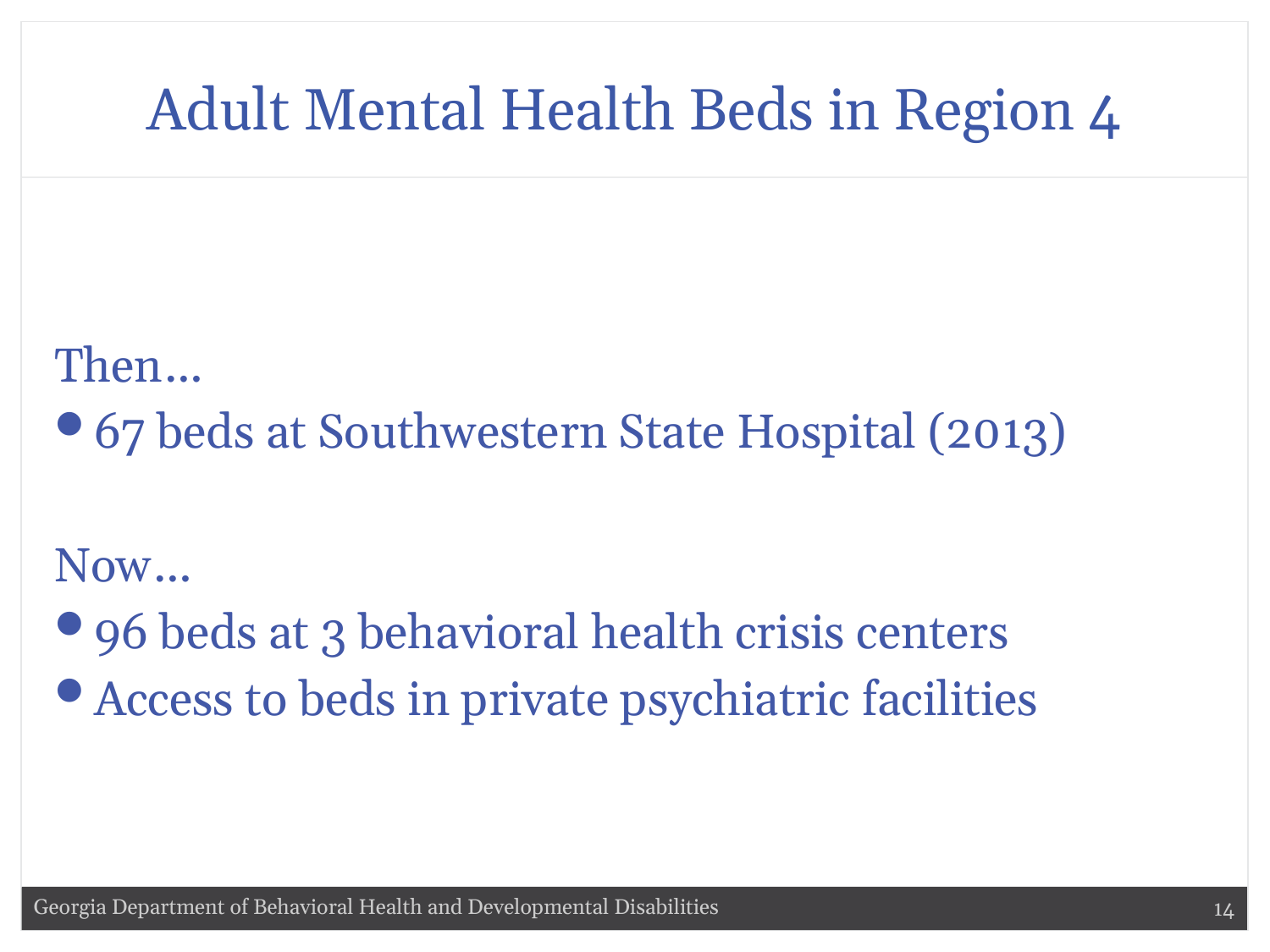

# Adult Mental Health Beds in Region 4
Then…
67 beds at Southwestern State Hospital (2013)

Now…
96 beds at 3 behavioral health crisis centers
Access to beds in private psychiatric facilities